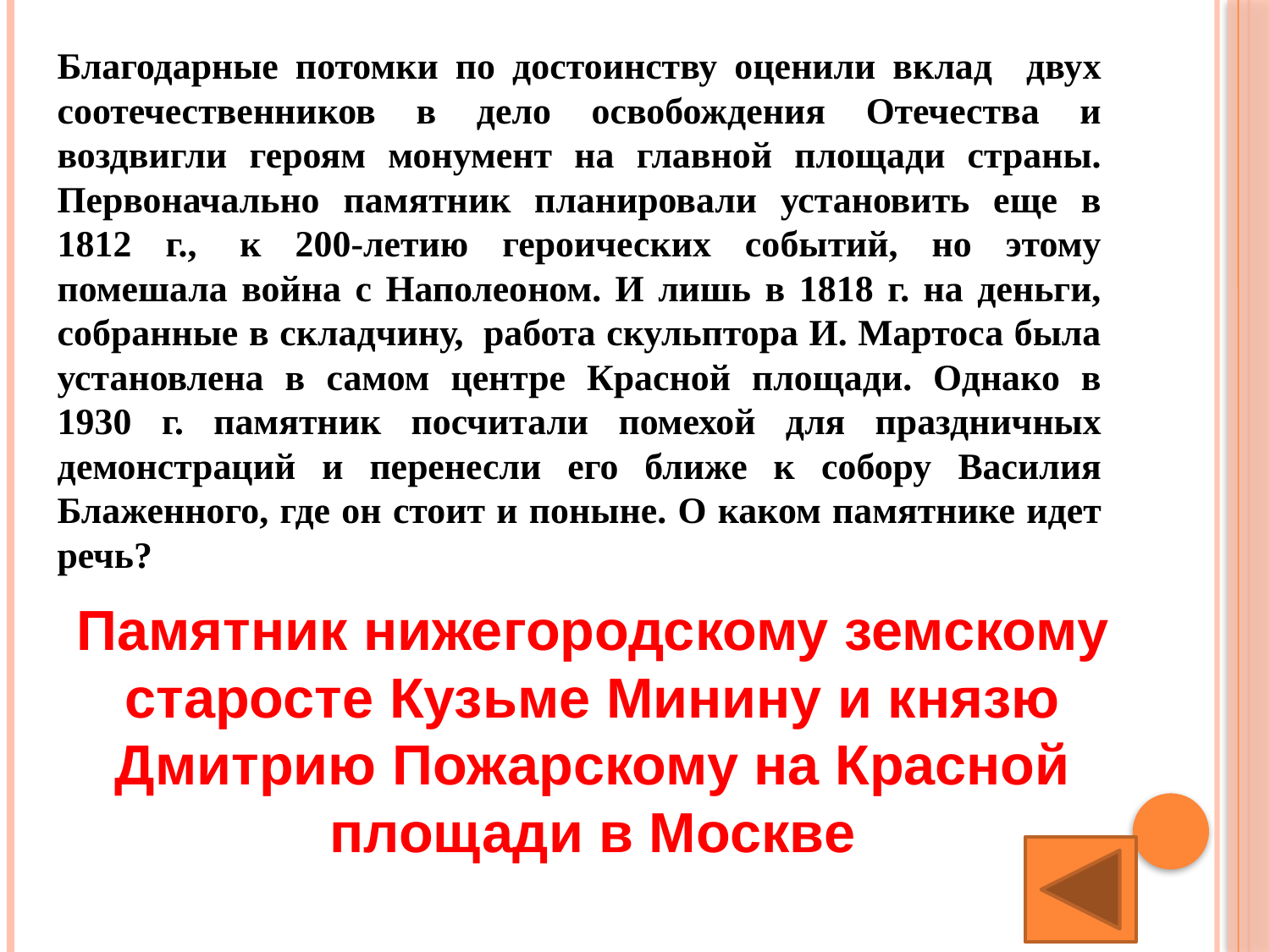

Благодарные потомки по достоинству оценили вклад  двух соотечественников в дело освобождения Отечества и воздвигли героям монумент на главной площади страны. Первоначально памятник планировали установить еще в 1812 г.,  к 200-летию героических событий, но этому помешала война с Наполеоном. И лишь в 1818 г. на деньги, собранные в складчину,  работа скульптора И. Мартоса была установлена в самом центре Красной площади. Однако в 1930 г. памятник посчитали помехой для праздничных демонстраций и перенесли его ближе к собору Василия Блаженного, где он стоит и поныне. О каком памятнике идет речь?
Памятник нижегородскому земскому старосте Кузьме Минину и князю Дмитрию Пожарскому на Красной площади в Москве